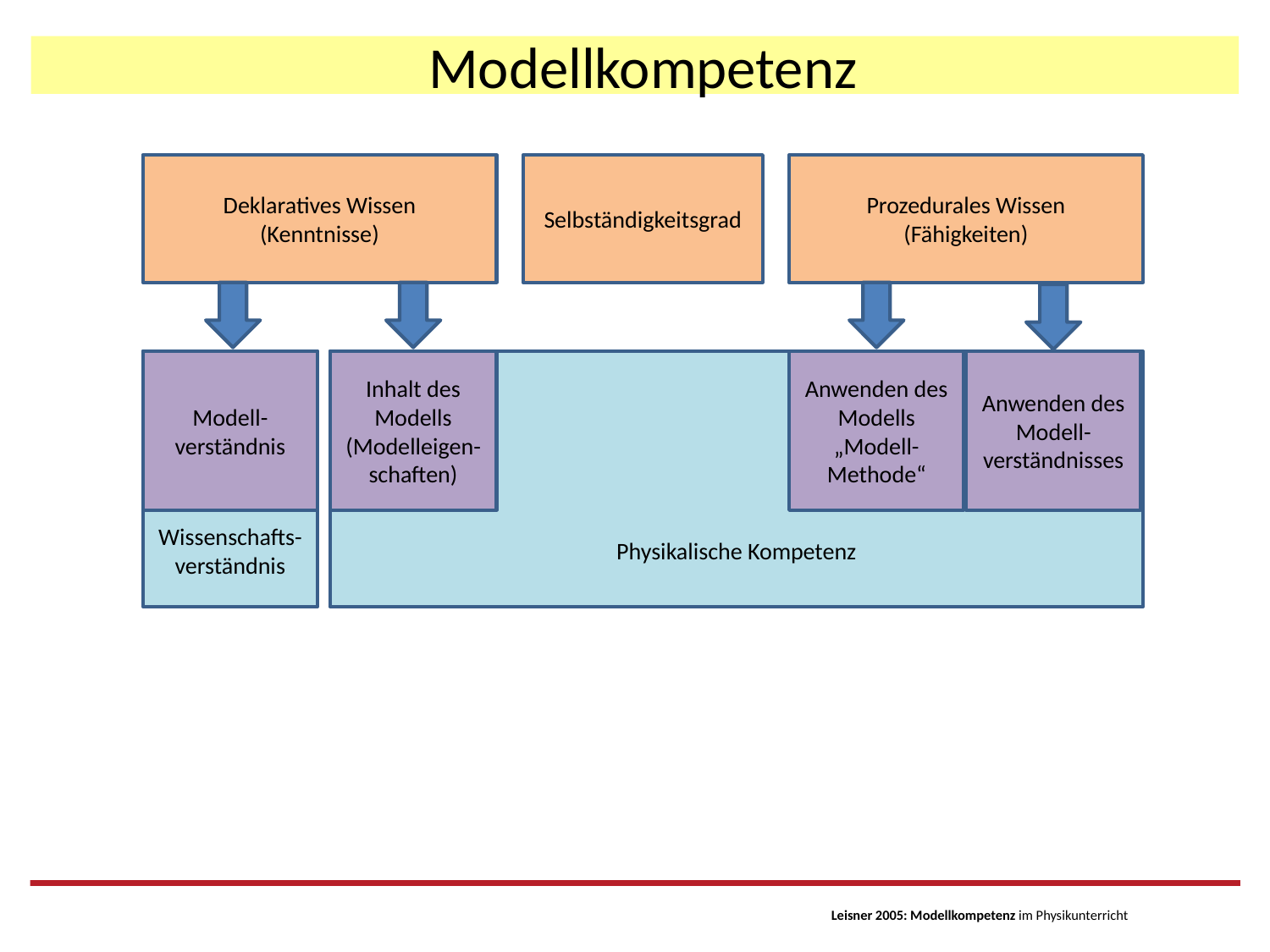

# Modellkompetenz
Deklaratives Wissen
(Kenntnisse)
Selbständigkeitsgrad
Prozedurales Wissen
(Fähigkeiten)

Modell-
verständnis
Inhalt des Modells
(Modelleigen-schaften)
Anwenden des Modells
„Modell-Methode“
Anwenden des Modell-verständnisses

Wissenschafts-
verständnis

Physikalische Kompetenz
Leisner 2005: Modellkompetenz im Physikunterricht